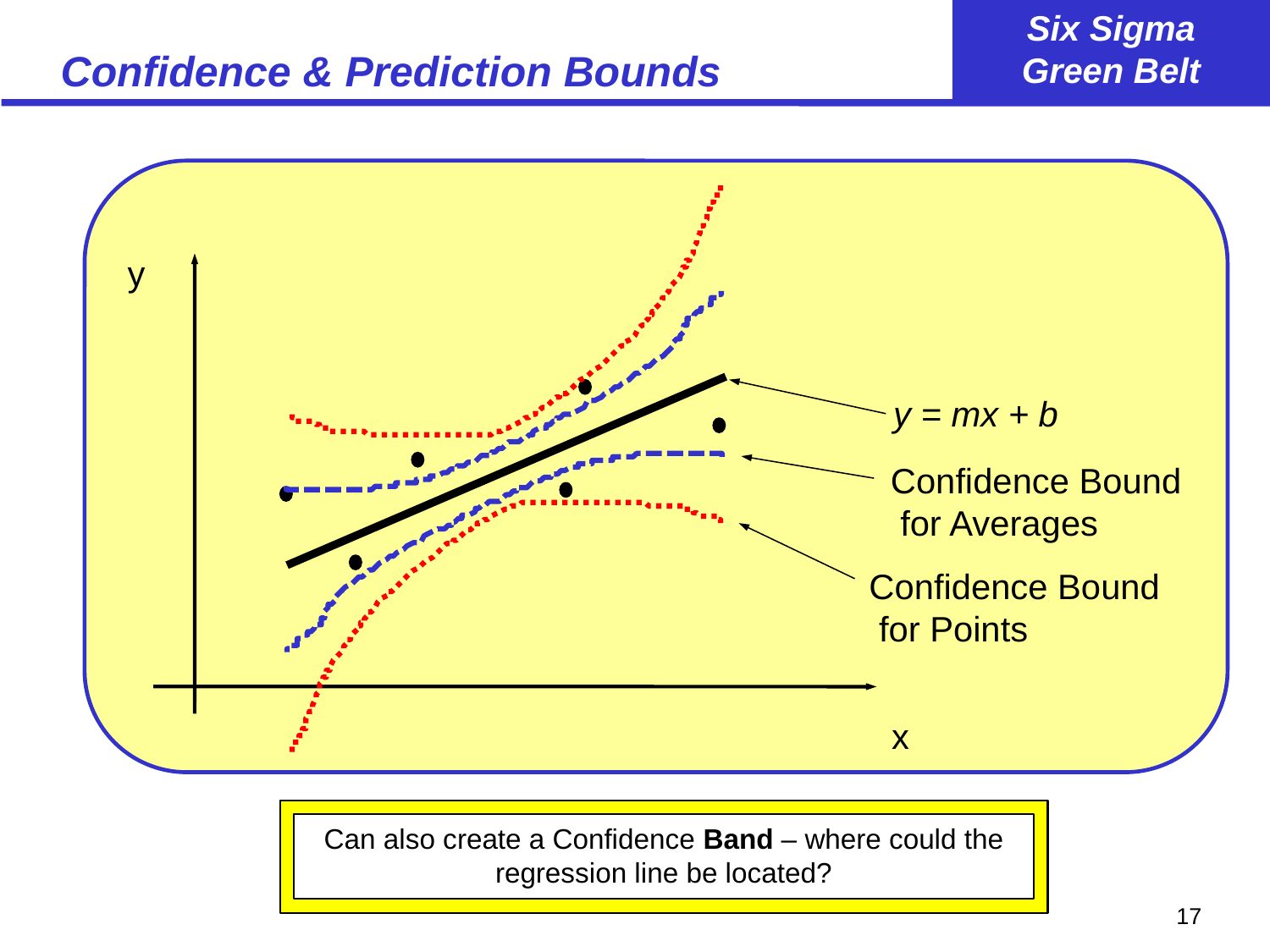

# Confidence & Prediction Bounds

y

y = mx + b

Confidence Bound
 for Averages

Confidence Bound
 for Points

x
Can also create a Confidence Band – where could the regression line be located?